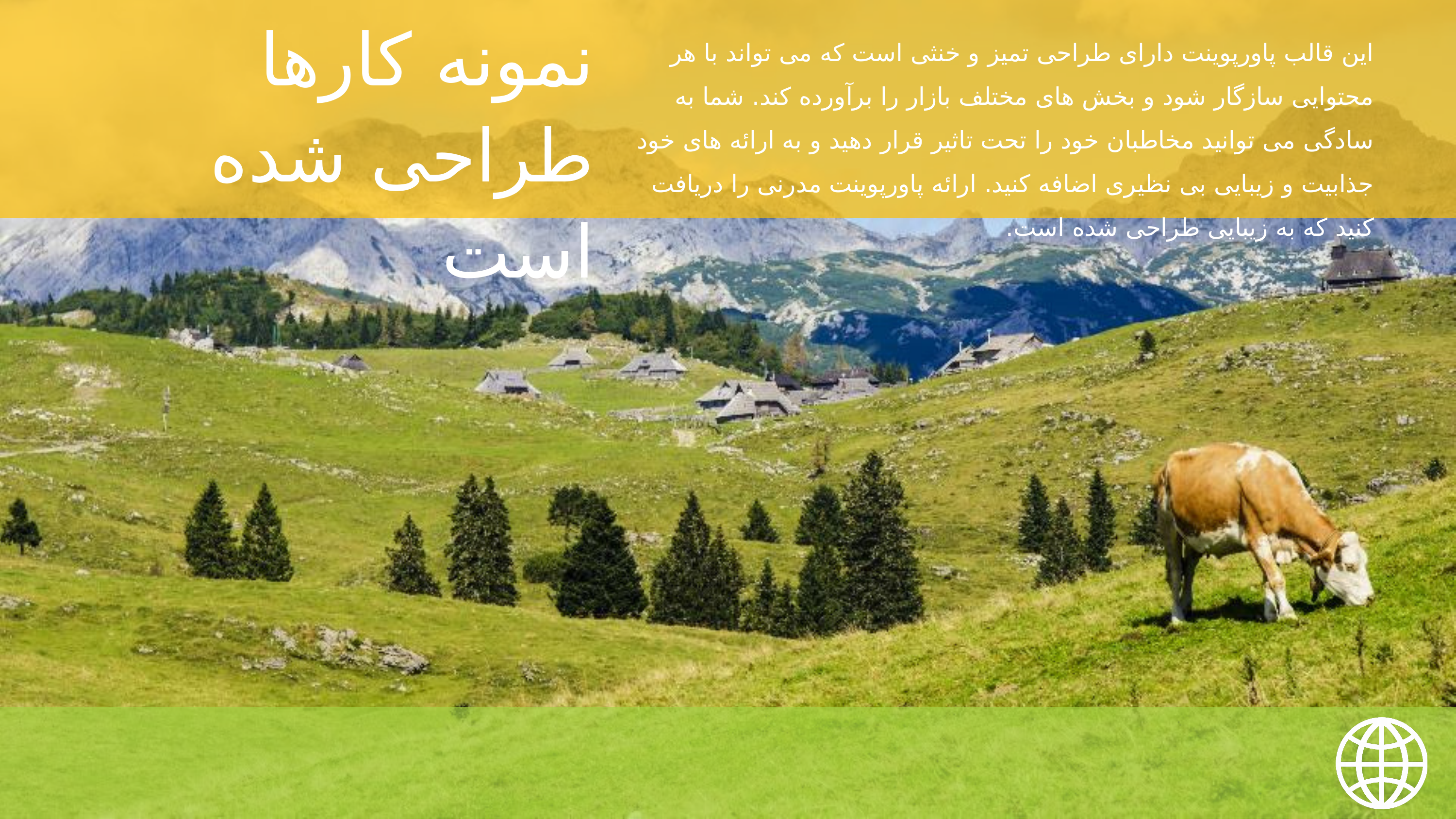

نمونه کارها طراحی شده است
این قالب پاورپوینت دارای طراحی تمیز و خنثی است که می تواند با هر محتوایی سازگار شود و بخش های مختلف بازار را برآورده کند. شما به سادگی می توانید مخاطبان خود را تحت تاثیر قرار دهید و به ارائه های خود جذابیت و زیبایی بی نظیری اضافه کنید. ارائه پاورپوینت مدرنی را دریافت کنید که به زیبایی طراحی شده است.